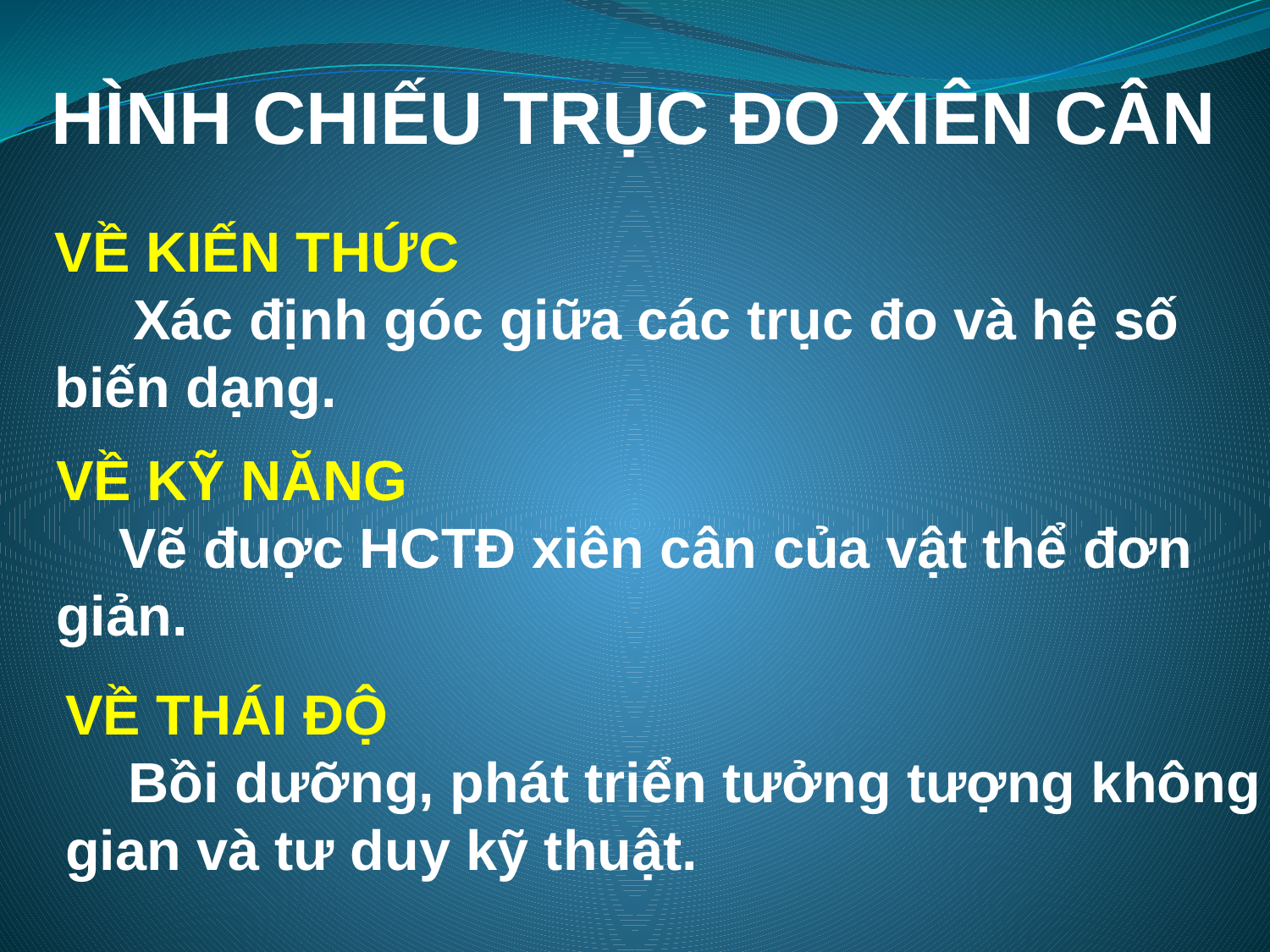

HÌNH CHIẾU TRỤC ĐO XIÊN CÂN
VỀ KIẾN THỨC
     Xác định góc giữa các trục đo và hệ số biến dạng.
VỀ KỸ NĂNG
    Vẽ đuợc HCTĐ xiên cân của vật thể đơn giản.
VỀ THÁI ĐỘ
    Bồi dưỡng, phát triển tưởng tượng không gian và tư duy kỹ thuật.